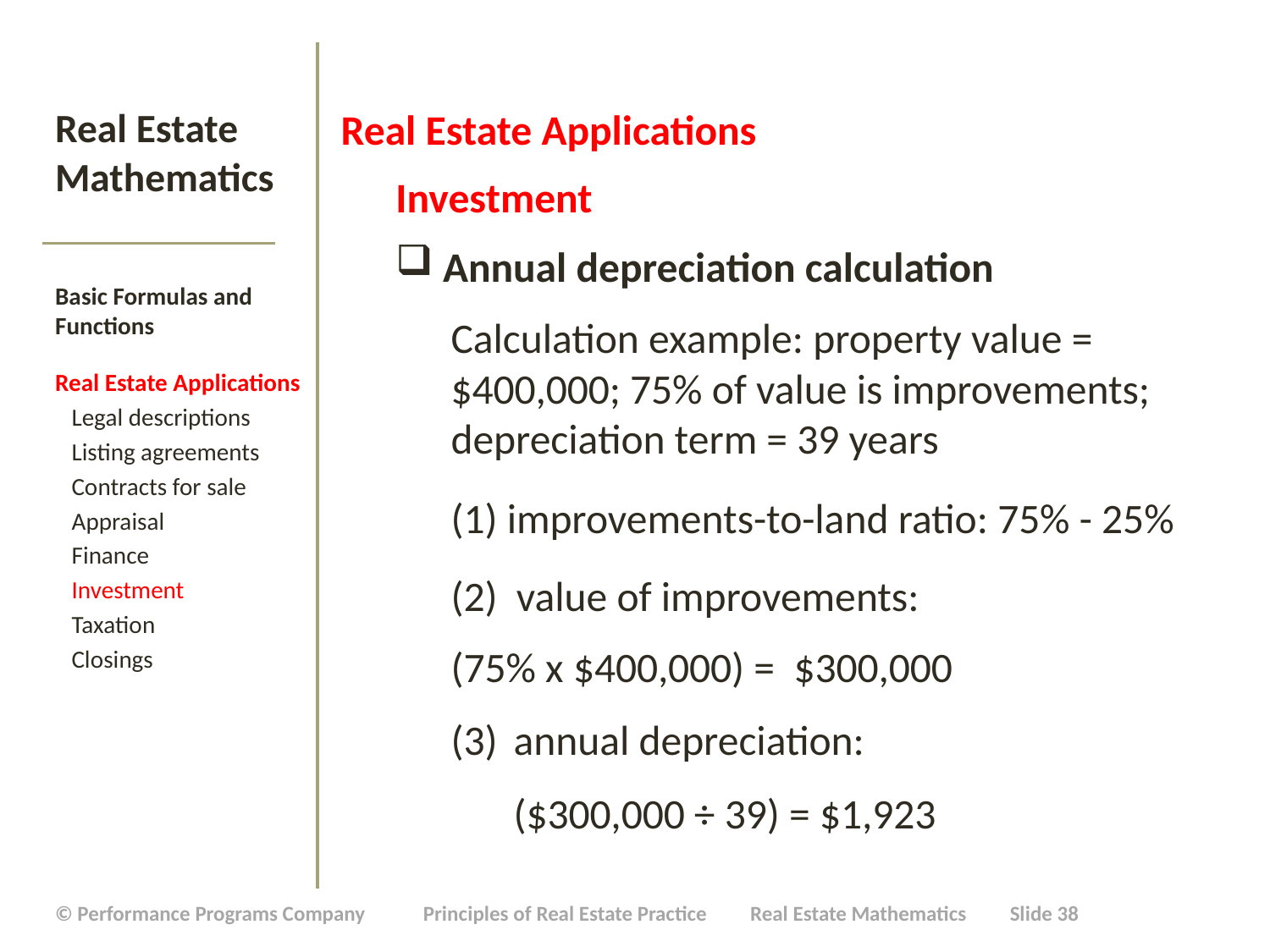

Real Estate Applications

Investment

Annual depreciation calculation
Calculation example: property value = $400,000; 75% of value is improvements; depreciation term = 39 years
(1) improvements-to-land ratio: 75% - 25%

(2)  value of improvements:
		(75% x $400,000) =  $300,000
annual depreciation:
	($300,000 ÷ 39) = $1,923

# Real Estate Mathematics

Basic Formulas and Functions

Real Estate Applications
   Legal descriptions
   Listing agreements
   Contracts for sale
   Appraisal
   Finance
   Investment
   Taxation
   Closings

| © Performance Programs Company Principles of Real Estate Practice Real Estate Mathematics Slide 38 |
| --- |